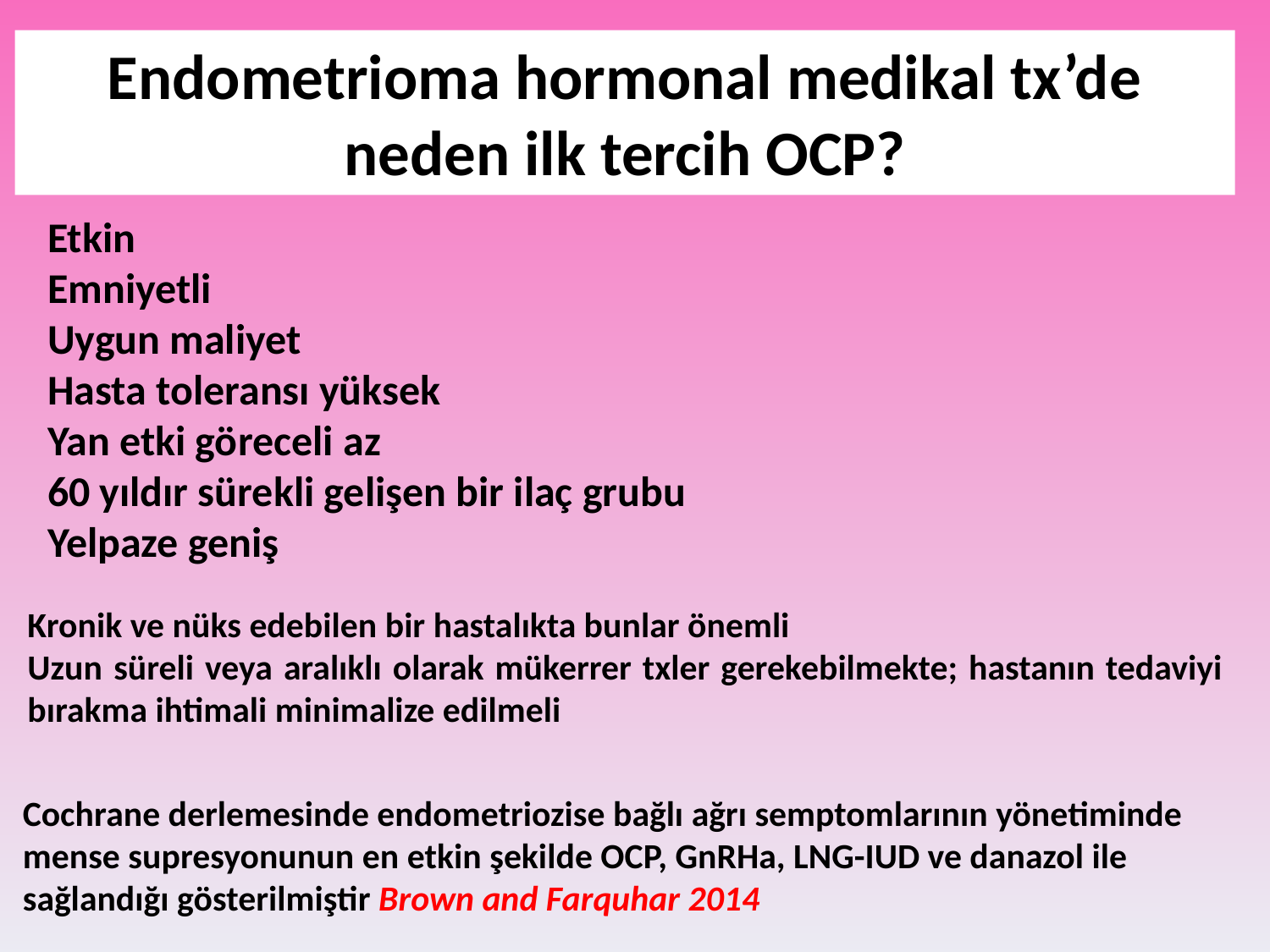

Endometrioma hormonal medikal tx’de neden ilk tercih OCP?
Etkin
Emniyetli
Uygun maliyet
Hasta toleransı yüksek
Yan etki göreceli az
60 yıldır sürekli gelişen bir ilaç grubu
Yelpaze geniş

Kronik ve nüks edebilen bir hastalıkta bunlar önemli
Uzun süreli veya aralıklı olarak mükerrer txler gerekebilmekte; hastanın tedaviyi bırakma ihtimali minimalize edilmeli
Cochrane derlemesinde endometriozise bağlı ağrı semptomlarının yönetiminde mense supresyonunun en etkin şekilde OCP, GnRHa, LNG-IUD ve danazol ile sağlandığı gösterilmiştir Brown and Farquhar 2014